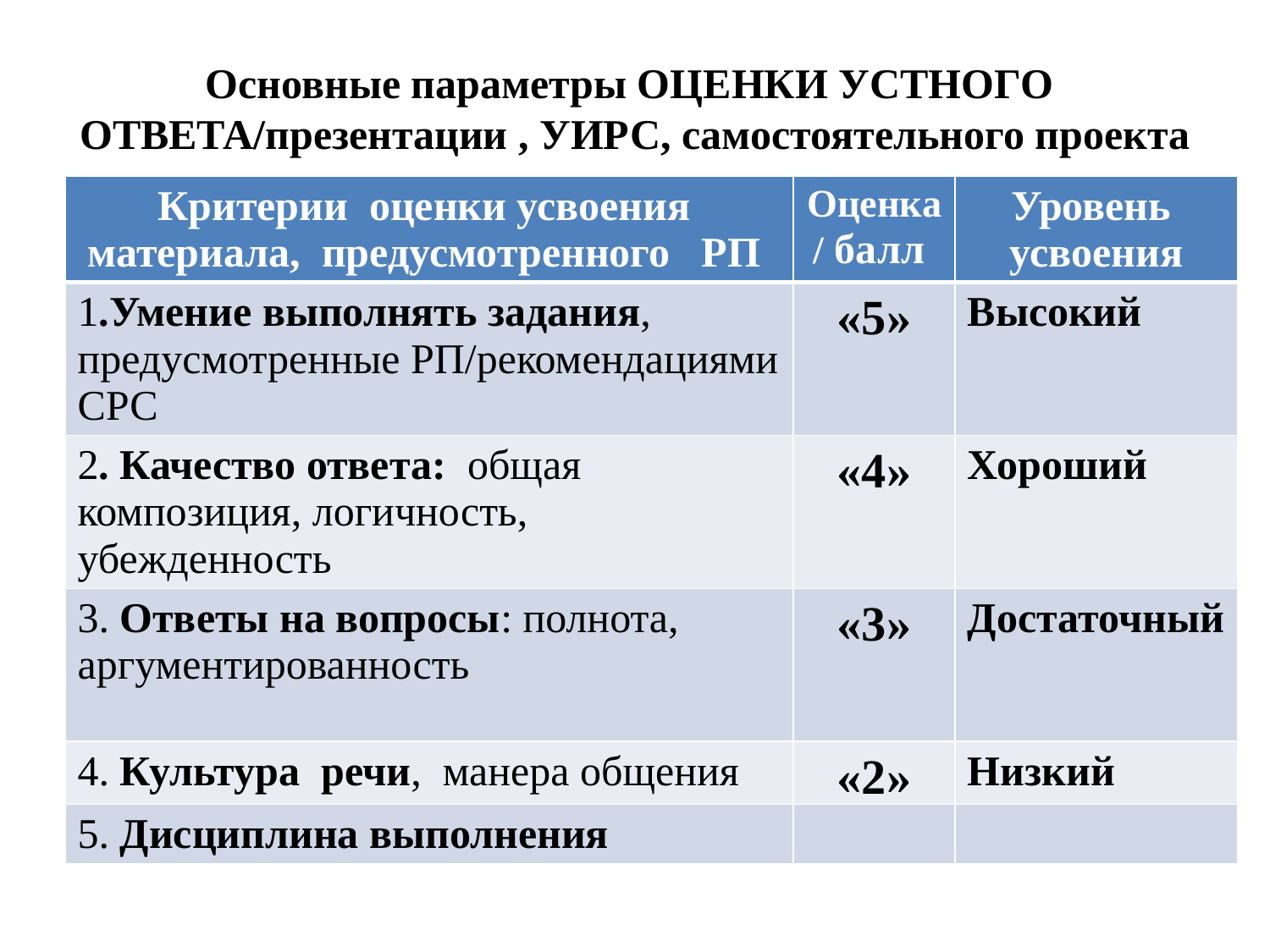

# Основные параметры ОЦЕНКИ УСТНОГО  ОТВЕТА/презентации , УИРС, самостоятельного проекта
| Критерии оценки усвоения материала, предусмотренного РП | Оценка / балл | Уровень усвоения |
| --- | --- | --- |
| 1.Умение выполнять задания, предусмотренные РП/рекомендациями СРС | «5» | Высокий |
| 2. Качество ответа: общая композиция, логичность, убежденность | «4» | Хороший |
| 3. Ответы на вопросы: полнота, аргументированность | «3» | Достаточный |
| 4. Культура речи, манера общения | «2» | Низкий |
| 5. Дисциплина выполнения |  |  |